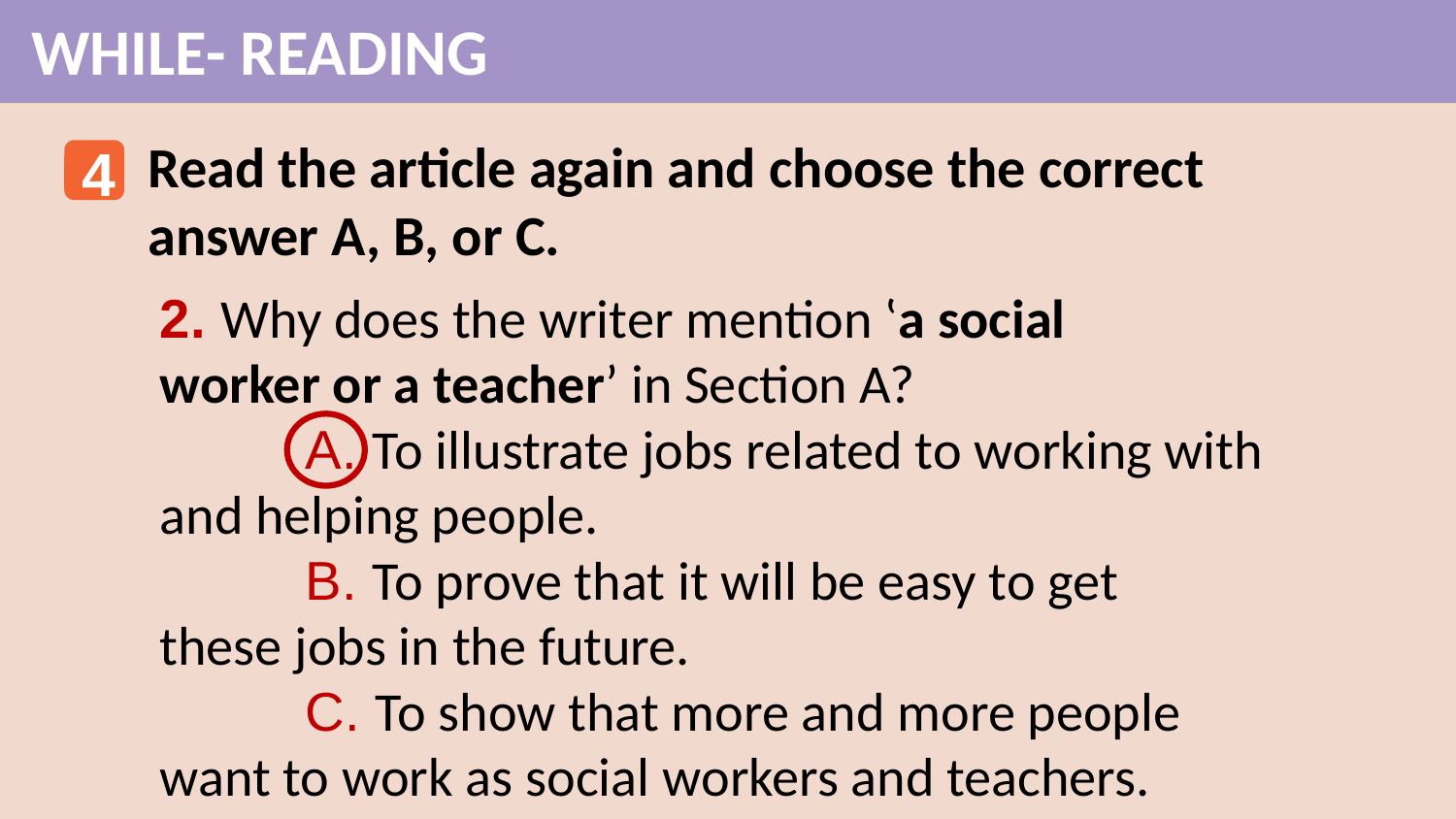

WHILE- READING
Read the article again and choose the correct answer A, B, or C.
4

2. Why does the writer mention ‛a social
worker or a teacher’ in Section A?
	A. To illustrate jobs related to working with and helping people.
	B. To prove that it will be easy to get
these jobs in the future.
	C. To show that more and more people want to work as social workers and teachers.